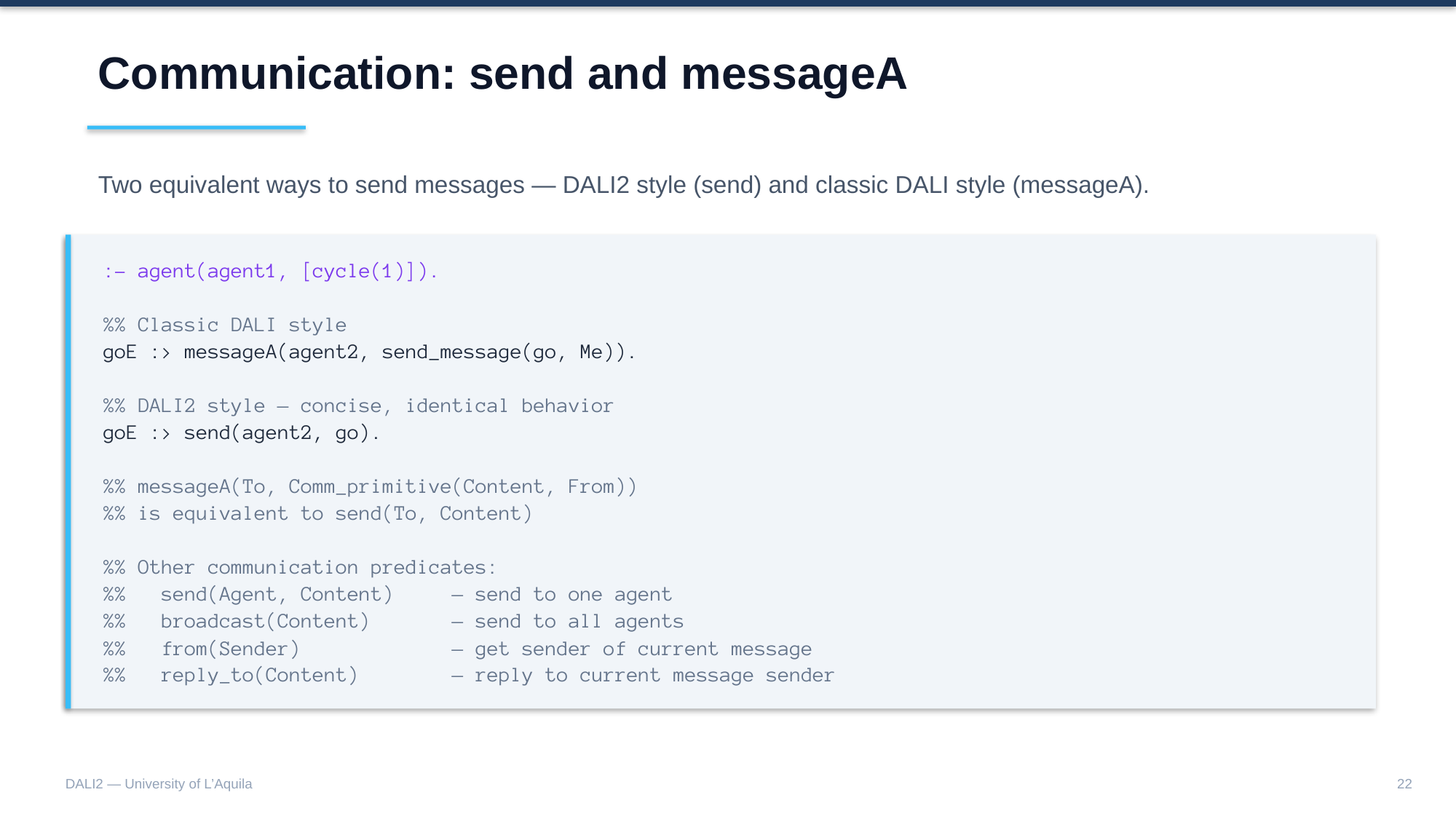

Communication: send and messageA

Two equivalent ways to send messages — DALI2 style (send) and classic DALI style (messageA).

:- agent(agent1, [cycle(1)]).

%% Classic DALI style
goE :> messageA(agent2, send_message(go, Me)).

%% DALI2 style — concise, identical behavior
goE :> send(agent2, go).

%% messageA(To, Comm_primitive(Content, From))
%% is equivalent to send(To, Content)

%% Other communication predicates:
%%   send(Agent, Content)     — send to one agent
%%   broadcast(Content)       — send to all agents
%%   from(Sender)             — get sender of current message
%%   reply_to(Content)        — reply to current message sender
DALI2 — University of L’Aquila
22